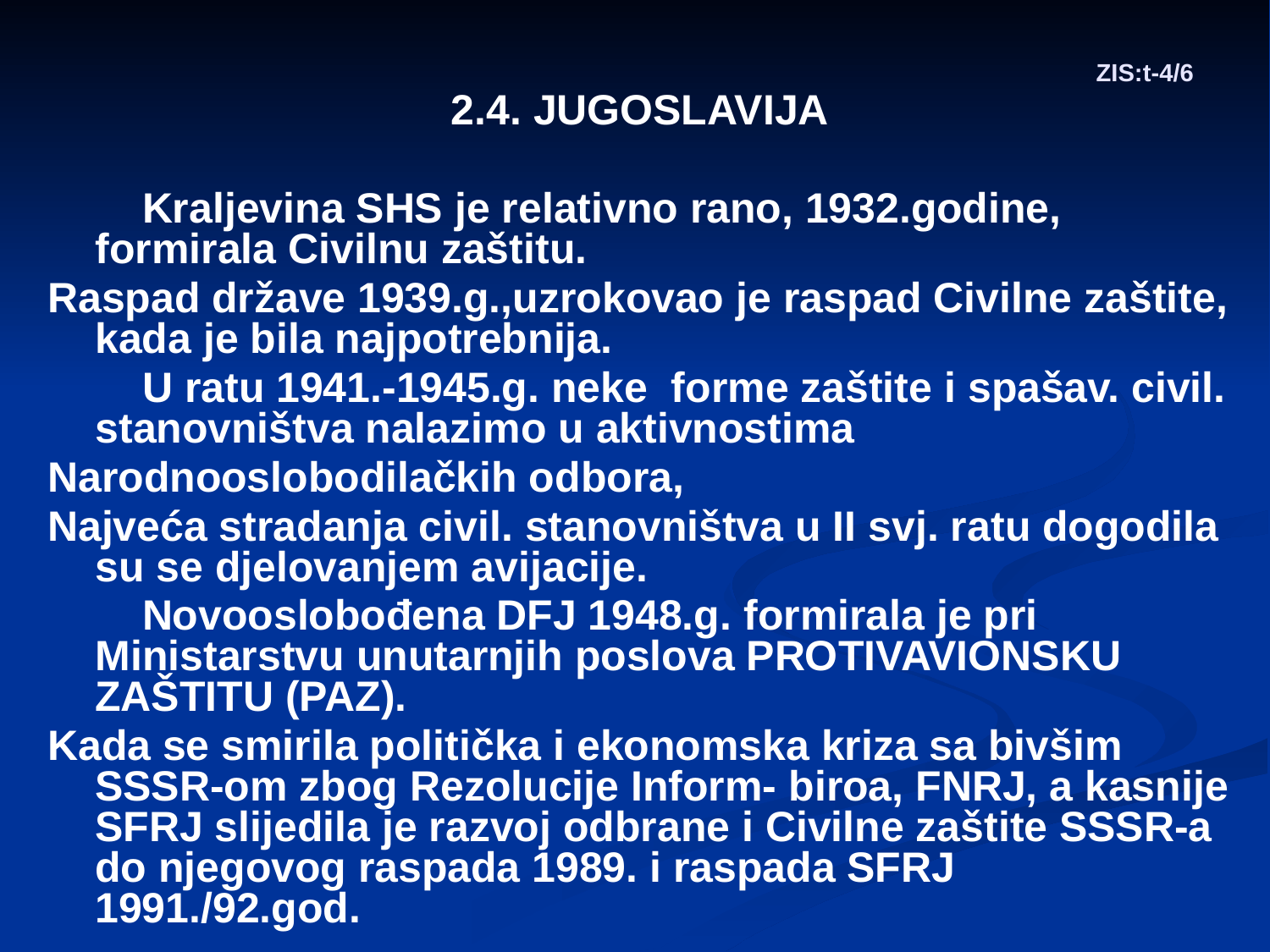

# ZIS:t-4/6
2.4. JUGOSLAVIJA

        Kraljevina SHS je relativno rano, 1932.godine, formirala Civilnu zaštitu.
Raspad države 1939.g.,uzrokovao je raspad Civilne zaštite, kada je bila najpotrebnija.
        U ratu 1941.-1945.g. neke  forme zaštite i spašav. civil. stanovništva nalazimo u aktivnostima
Narodnooslobodilačkih odbora,
Najveća stradanja civil. stanovništva u II svj. ratu dogodila su se djelovanjem avijacije.
        Novooslobođena DFJ 1948.g. formirala je pri Ministarstvu unutarnjih poslova PROTIVAVIONSKU ZAŠTITU (PAZ).
Kada se smirila politička i ekonomska kriza sa bivšim SSSR-om zbog Rezolucije Inform- biroa, FNRJ, a kasnije SFRJ slijedila je razvoj odbrane i Civilne zaštite SSSR-a do njegovog raspada 1989. i raspada SFRJ 1991./92.god.